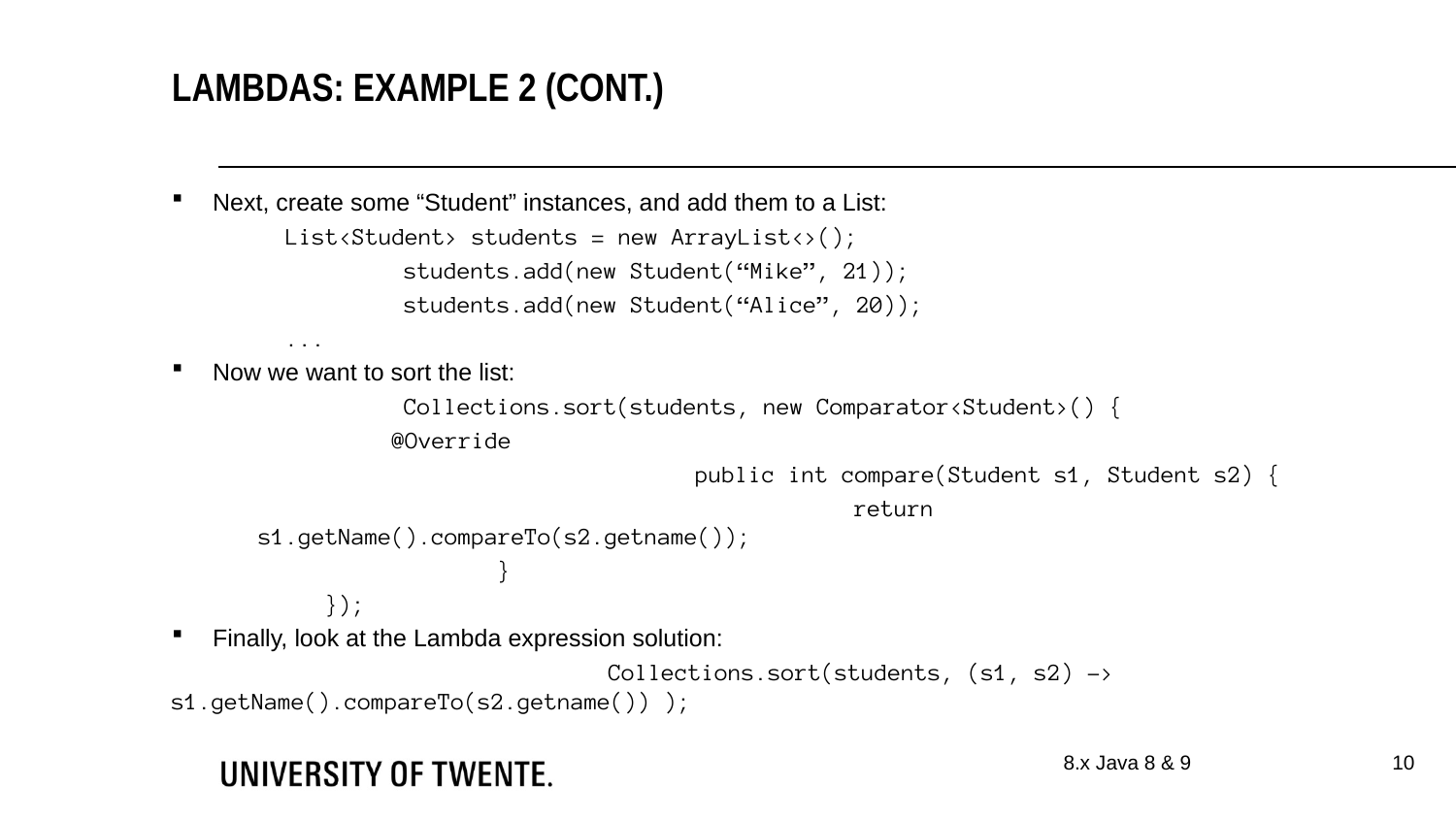

Lambdas: example 2 (cont.)
Next, create some “Student” instances, and add them to a List:
   List<Student> students = new ArrayList<>();
	students.add(new Student(“Mike”, 21));
	students.add(new Student(“Alice”, 20));
  ...
Now we want to sort the list:
  	Collections.sort(students, new Comparator<Student>() {
          @Override
		   	public int compare(Student s1, Student s2) {
 				 return s1.getName().compareTo(s2.getname());
	       }
     });
Finally, look at the Lambda expression solution:
   			Collections.sort(students, (s1, s2) -> s1.getName().compareTo(s2.getname()) );
10
8.x Java 8 & 9